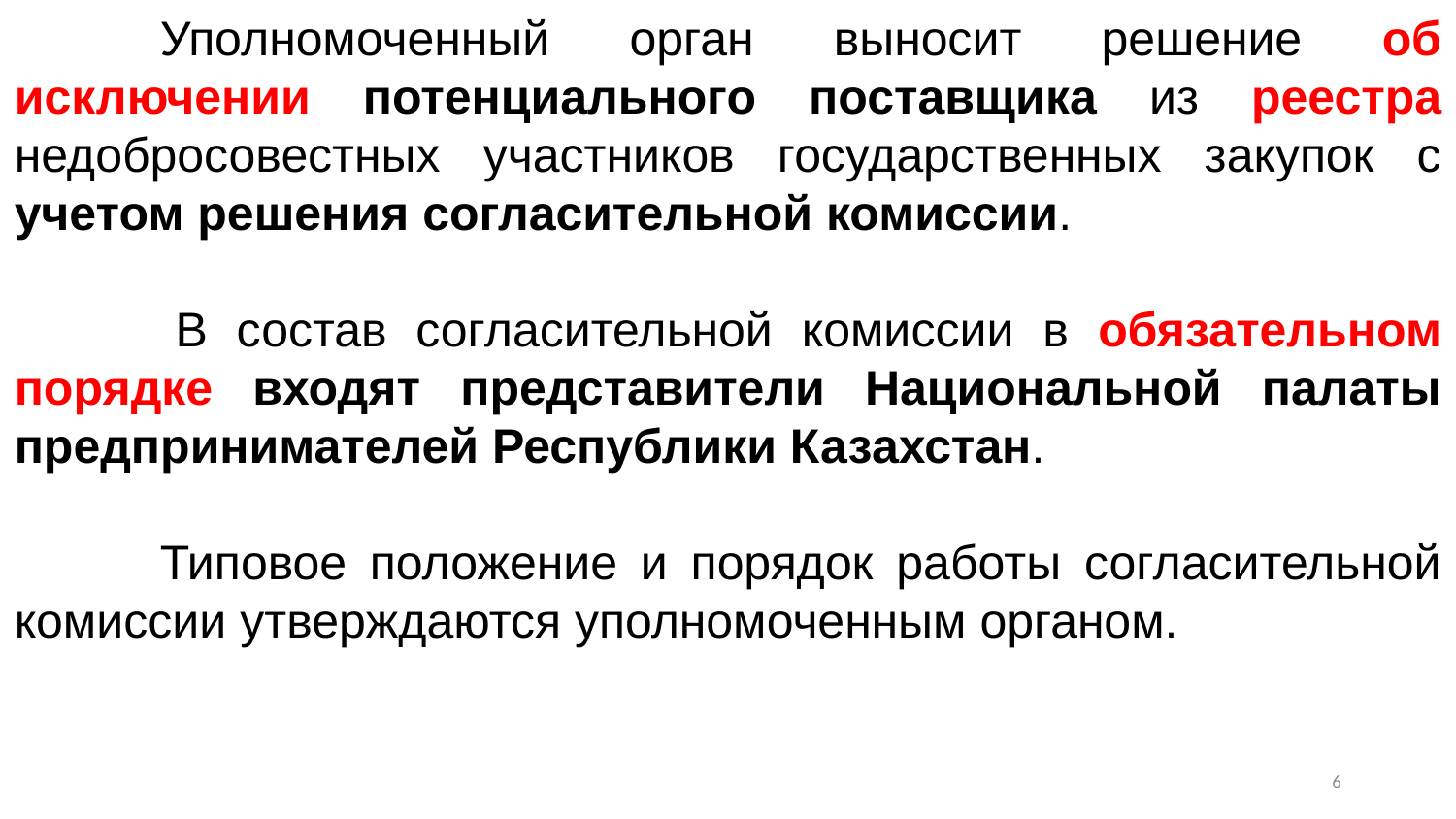

Уполномоченный орган выносит решение об исключении потенциального поставщика из реестра недобросовестных участников государственных закупок с учетом решения согласительной комиссии.

      	В состав согласительной комиссии в обязательном порядке входят представители Национальной палаты предпринимателей Республики Казахстан.

	Типовое положение и порядок работы согласительной комиссии утверждаются уполномоченным органом.
6